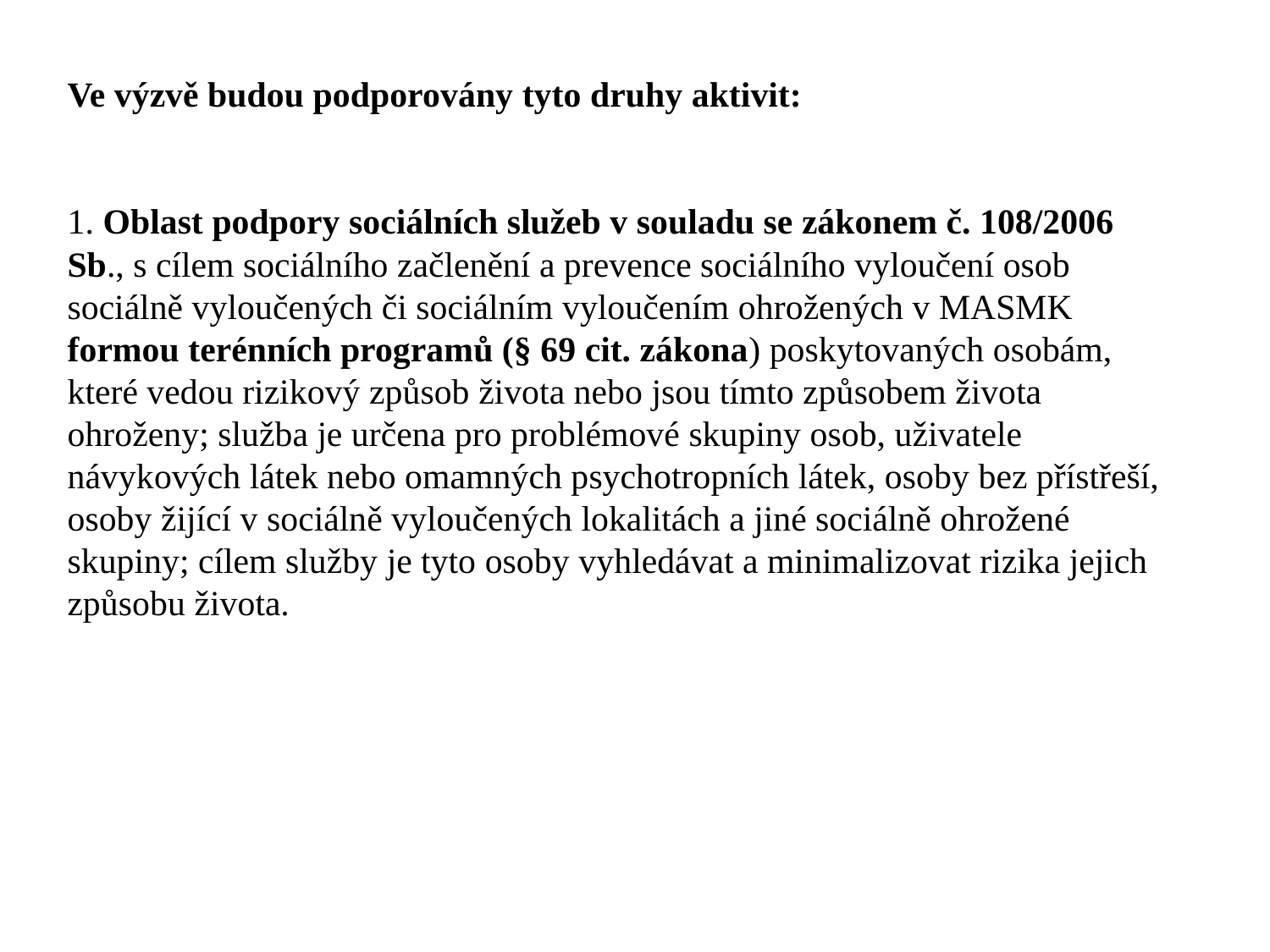

Ve výzvě budou podporovány tyto druhy aktivit:

1. Oblast podpory sociálních služeb v souladu se zákonem č. 108/2006 Sb., s cílem sociálního začlenění a prevence sociálního vyloučení osob sociálně vyloučených či sociálním vyloučením ohrožených v MASMK formou terénních programů (§ 69 cit. zákona) poskytovaných osobám, které vedou rizikový způsob života nebo jsou tímto způsobem života ohroženy; služba je určena pro problémové skupiny osob, uživatele návykových látek nebo omamných psychotropních látek, osoby bez přístřeší, osoby žijící v sociálně vyloučených lokalitách a jiné sociálně ohrožené skupiny; cílem služby je tyto osoby vyhledávat a minimalizovat rizika jejich způsobu života.